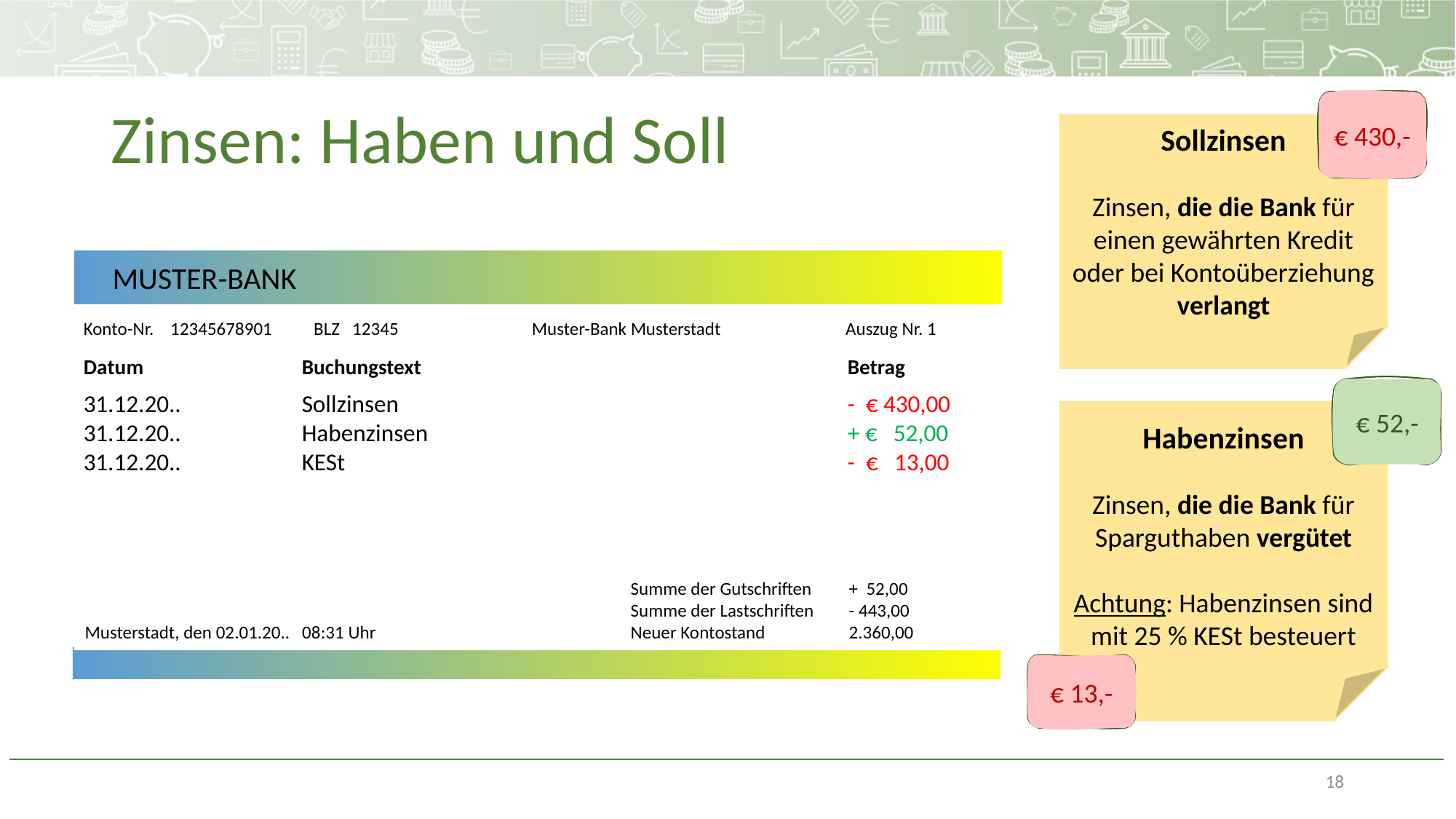

# Zinsen: Haben und Soll
€ 430,-
Sollzinsen

Zinsen, die die Bank für einen gewährten Kredit oder bei Kontoüberziehung verlangt
    MUSTER-BANK
Konto-Nr.    12345678901          BLZ   12345                                Muster-Bank Musterstadt                              Auszug Nr. 1
Datum		Buchungstext				Betrag
31.12.20..		Sollzinsen					-  € 430,00
31.12.20..		Habenzinsen				+ €   52,00
31.12.20..		KESt					-  €   13,00
					Summe der Gutschriften	+  52,00
					Summe der Lastschriften	- 443,00
Musterstadt, den 02.01.20..   08:31 Uhr 			Neuer Kontostand	2.360,00

€ 52,-
Habenzinsen

Zinsen, die die Bank für Sparguthaben vergütet

Achtung: Habenzinsen sind mit 25 % KESt besteuert
€ 13,-
18